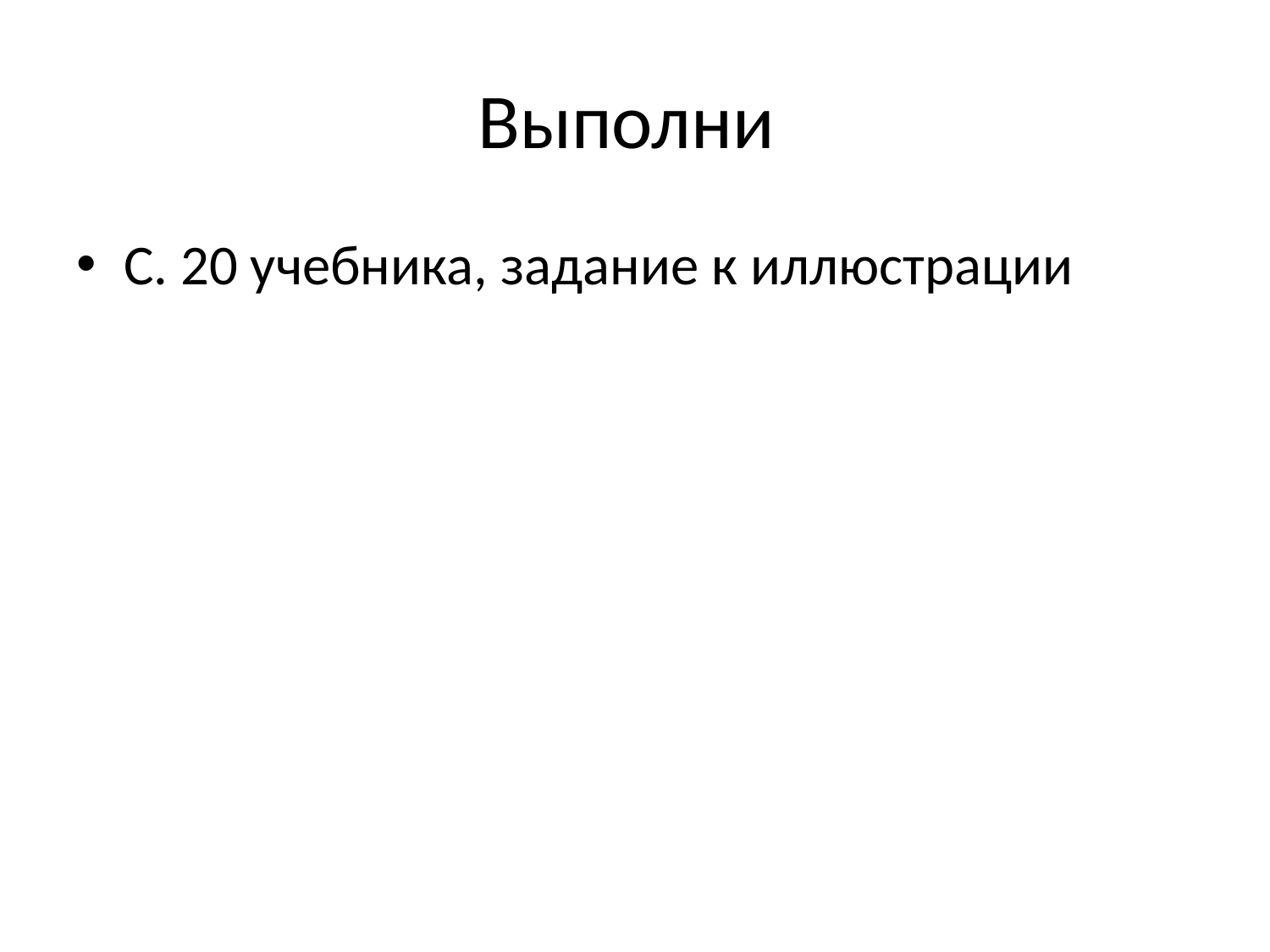

# Выполни
С. 20 учебника, задание к иллюстрации